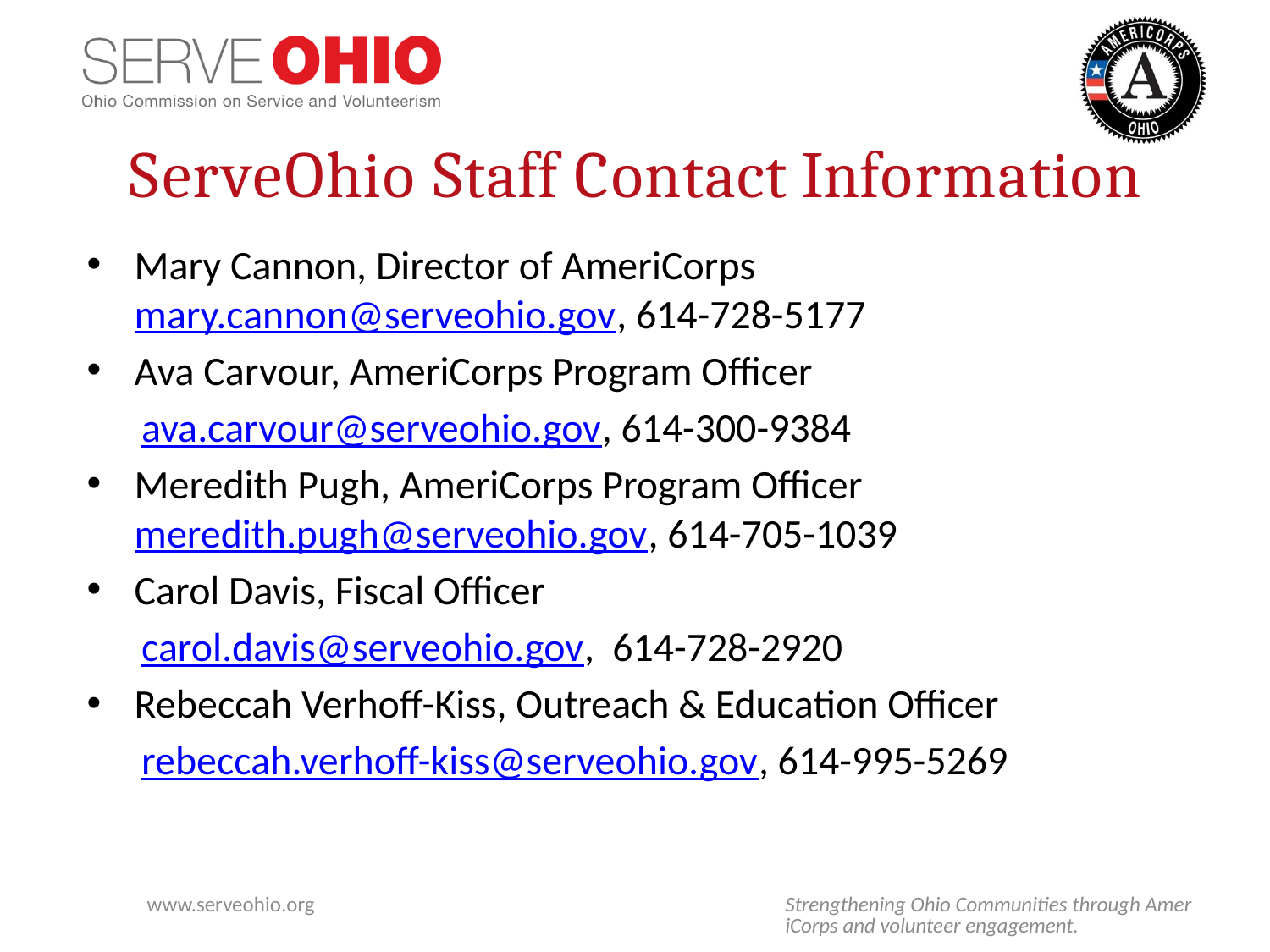

# ServeOhio Staff Contact Information
Mary Cannon, Director of AmeriCorps mary.cannon@serveohio.gov, 614-728-5177
Ava Carvour, AmeriCorps Program Officer
      ava.carvour@serveohio.gov, 614-300-9384
Meredith Pugh, AmeriCorps Program Officer  meredith.pugh@serveohio.gov, 614-705-1039
Carol Davis, Fiscal Officer
      carol.davis@serveohio.gov,  614-728-2920
Rebeccah Verhoff-Kiss, Outreach & Education Officer
      rebeccah.verhoff-kiss@serveohio.gov, 614-995-5269

www.serveohio.org
Strengthening Ohio Communities through AmeriCorps and volunteer engagement.